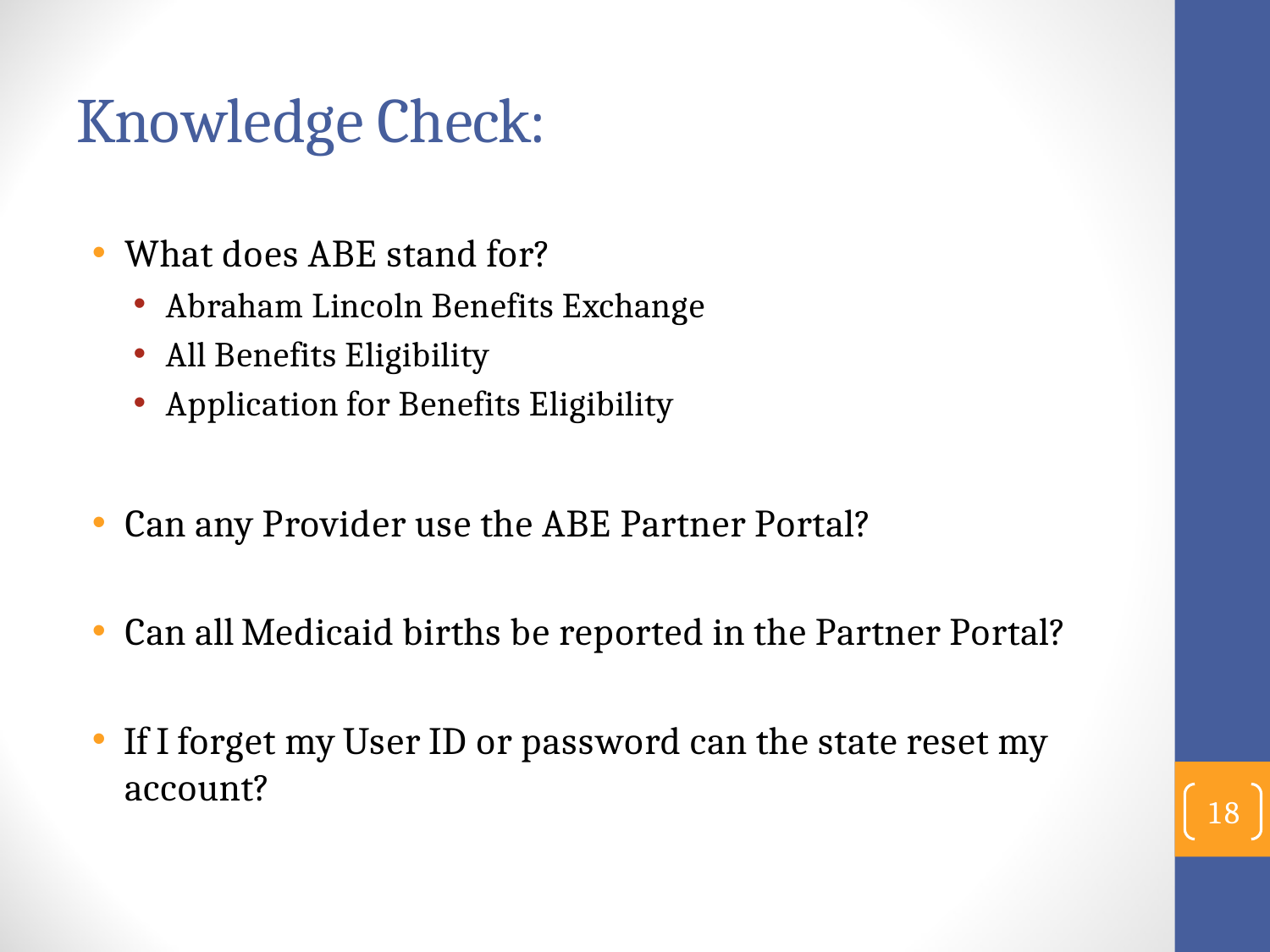

# Knowledge Check:
What does ABE stand for?
Abraham Lincoln Benefits Exchange
All Benefits Eligibility
Application for Benefits Eligibility

Can any Provider use the ABE Partner Portal?

Can all Medicaid births be reported in the Partner Portal?

If I forget my User ID or password can the state reset my account?

18